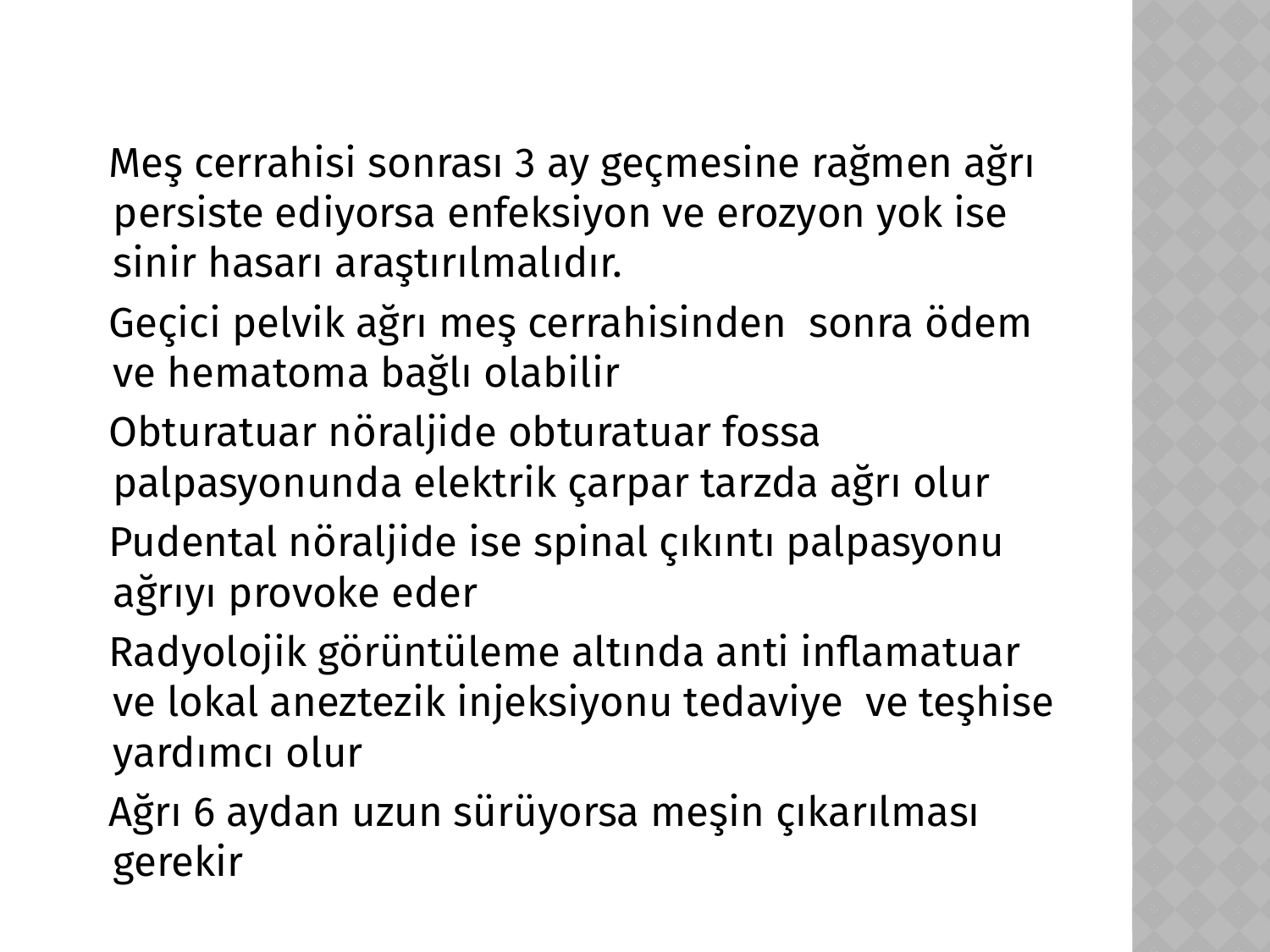

Meş cerrahisi sonrası 3 ay geçmesine rağmen ağrı persiste ediyorsa enfeksiyon ve erozyon yok ise sinir hasarı araştırılmalıdır.
   Geçici pelvik ağrı meş cerrahisinden  sonra ödem ve hematoma bağlı olabilir
   Obturatuar nöraljide obturatuar fossa palpasyonunda elektrik çarpar tarzda ağrı olur
   Pudental nöraljide ise spinal çıkıntı palpasyonu ağrıyı provoke eder
   Radyolojik görüntüleme altında anti inflamatuar ve lokal aneztezik injeksiyonu tedaviye  ve teşhise yardımcı olur
   Ağrı 6 aydan uzun sürüyorsa meşin çıkarılması gerekir